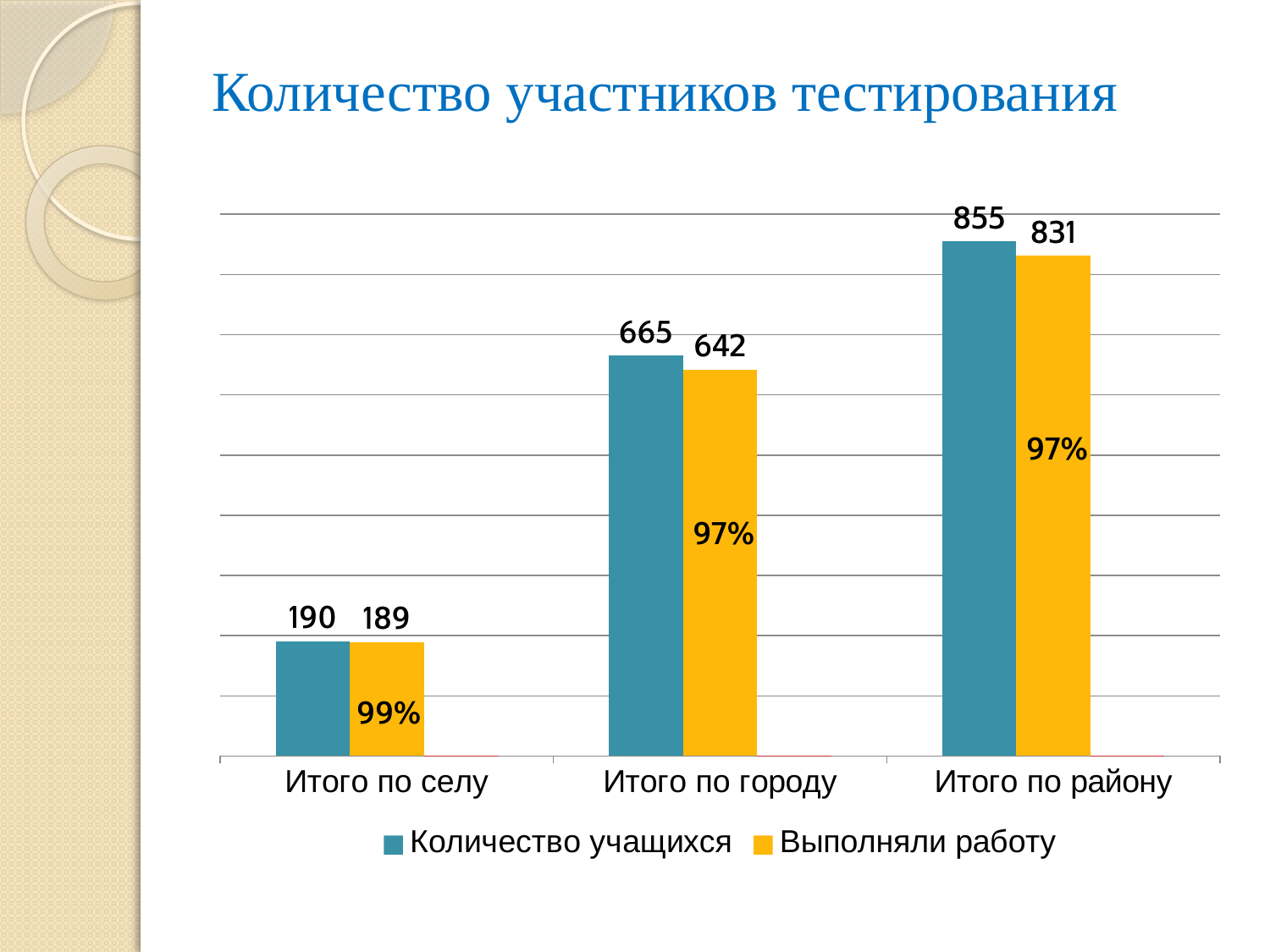

# Количество участников тестирования

### Chart

| Category | Количество учащихся | Выполняли работу | Столбец2 |
|---|---|---|---|
| Итого по селу | 190.0 | 189.0 | 0.9947368421052626 |
| Итого по городу | 665.0 | 642.0 | 0.9654135338345866 |
| Итого по району | 855.0 | 831.0 | 0.9719298245614079 |